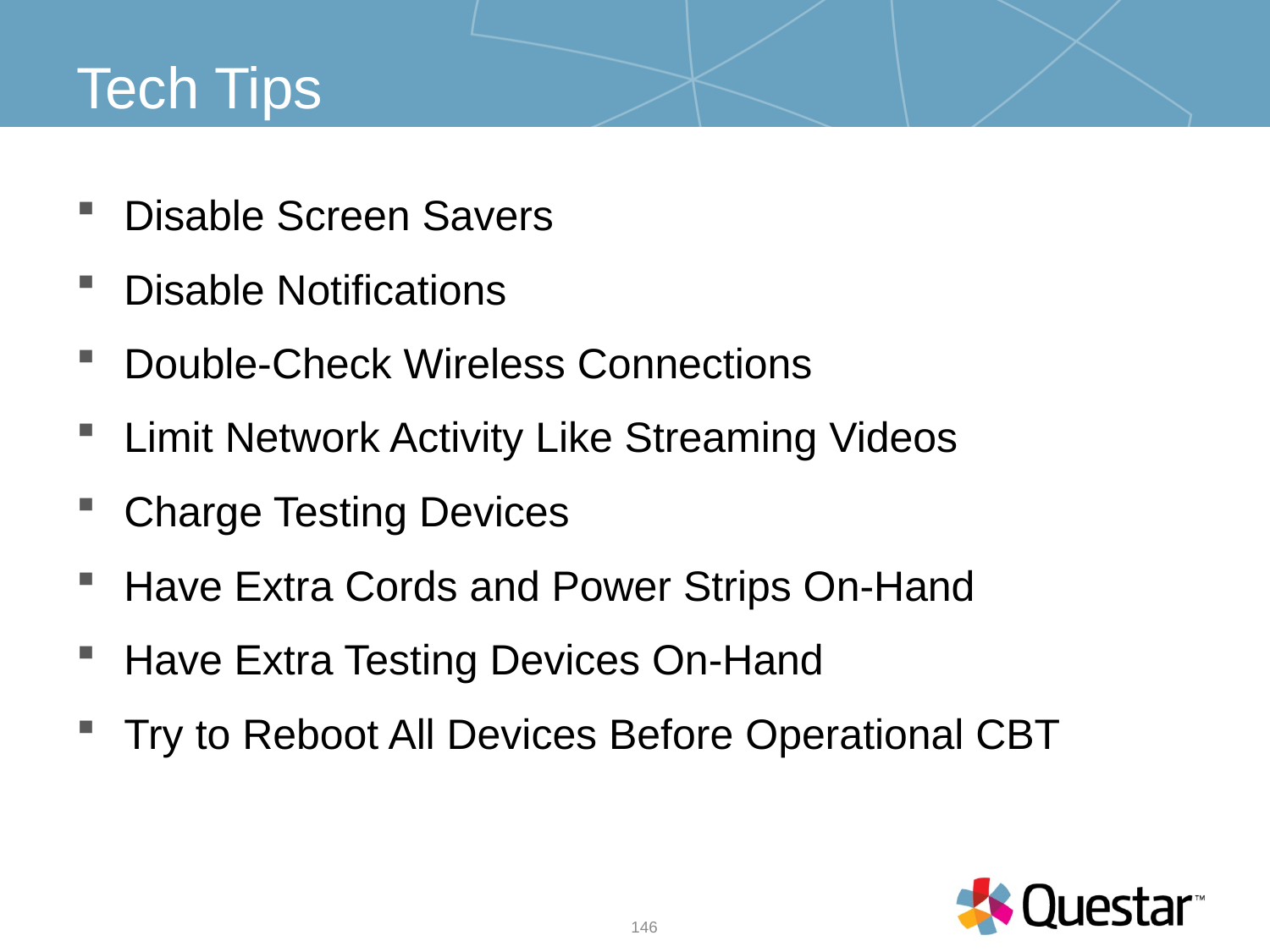

# Tech Tips
Disable Screen Savers
Disable Notifications
Double-Check Wireless Connections
Limit Network Activity Like Streaming Videos
Charge Testing Devices
Have Extra Cords and Power Strips On-Hand
Have Extra Testing Devices On-Hand
Try to Reboot All Devices Before Operational CBT
146